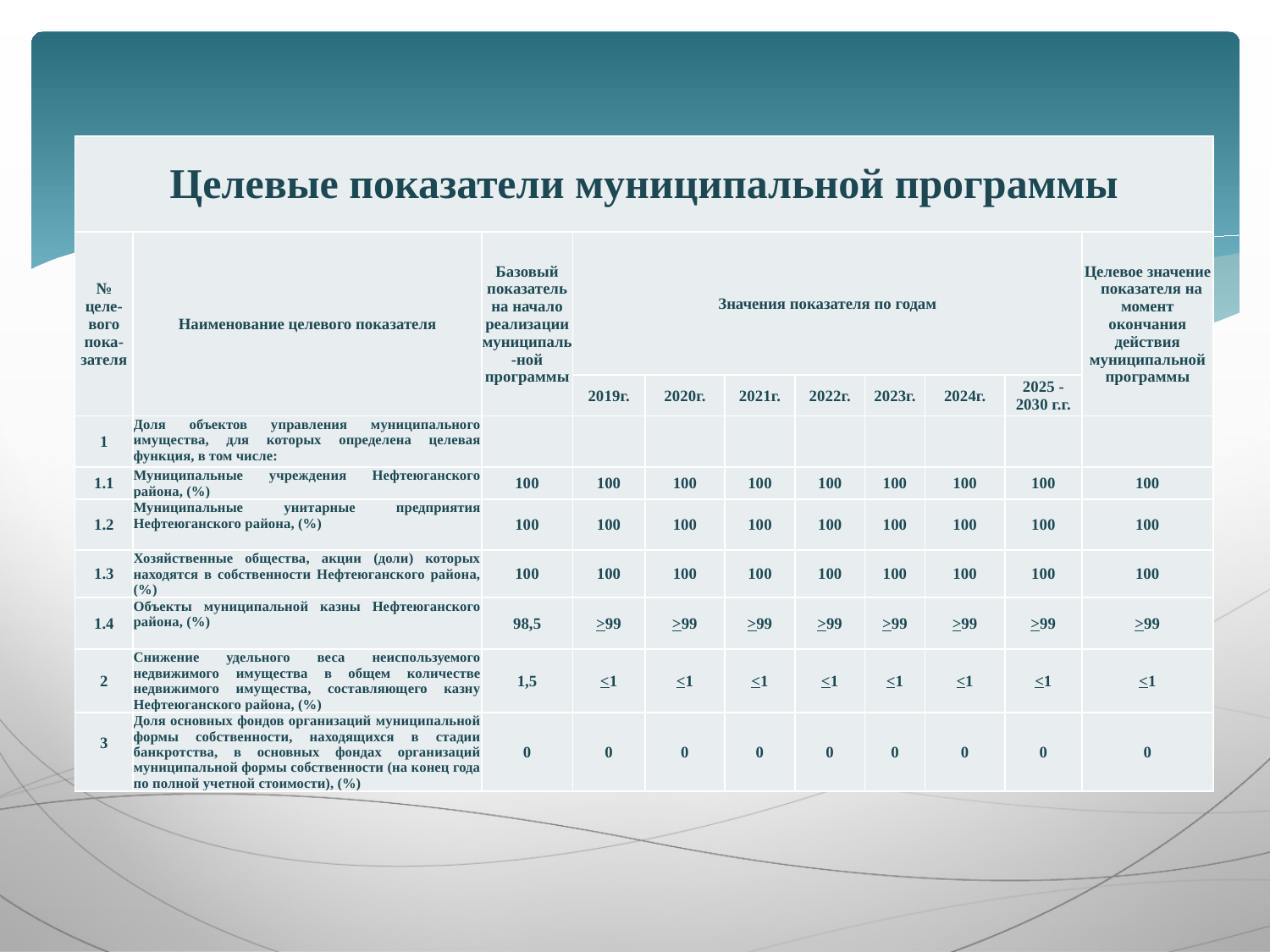

#
| Целевые показатели муниципальной программы |  |  |  |  |  |  |  |  |  |  |
| --- | --- | --- | --- | --- | --- | --- | --- | --- | --- | --- |
| № целе-вого пока-зателя | Наименование целевого показателя | Базовый показатель на начало реализации муниципаль-ной программы | Значения показателя по годам |  |  |  |  |  |  | Целевое значение показателя на момент окончания действия муниципальной программы |
|  |  |  | 2019г. | 2020г. | 2021г. | 2022г. | 2023г. | 2024г. | 2025 - 2030 г.г. |  |
| 1 | Доля объектов управления муниципального имущества, для которых определена целевая функция, в том числе: |  |  |  |  |  |  |  |  |  |
| 1.1 | Муниципальные учреждения Нефтеюганского района, (%) | 100 | 100 | 100 | 100 | 100 | 100 | 100 | 100 | 100 |
| 1.2 | Муниципальные унитарные предприятия Нефтеюганского района, (%) | 100 | 100 | 100 | 100 | 100 | 100 | 100 | 100 | 100 |
| 1.3 | Хозяйственные общества, акции (доли) которых находятся в собственности Нефтеюганского района, (%) | 100 | 100 | 100 | 100 | 100 | 100 | 100 | 100 | 100 |
| 1.4 | Объекты муниципальной казны Нефтеюганского района, (%) | 98,5 | >99 | >99 | >99 | >99 | >99 | >99 | >99 | >99 |
| 2 | Снижение удельного веса неиспользуемого недвижимого имущества в общем количестве недвижимого имущества, составляющего казну Нефтеюганского района, (%) | 1,5 | <1 | <1 | <1 | <1 | <1 | <1 | <1 | <1 |
| 3 | Доля основных фондов организаций муниципальной формы собственности, находящихся в стадии банкротства, в основных фондах организаций муниципальной формы собственности (на конец года по полной учетной стоимости), (%) | 0 | 0 | 0 | 0 | 0 | 0 | 0 | 0 | 0 |